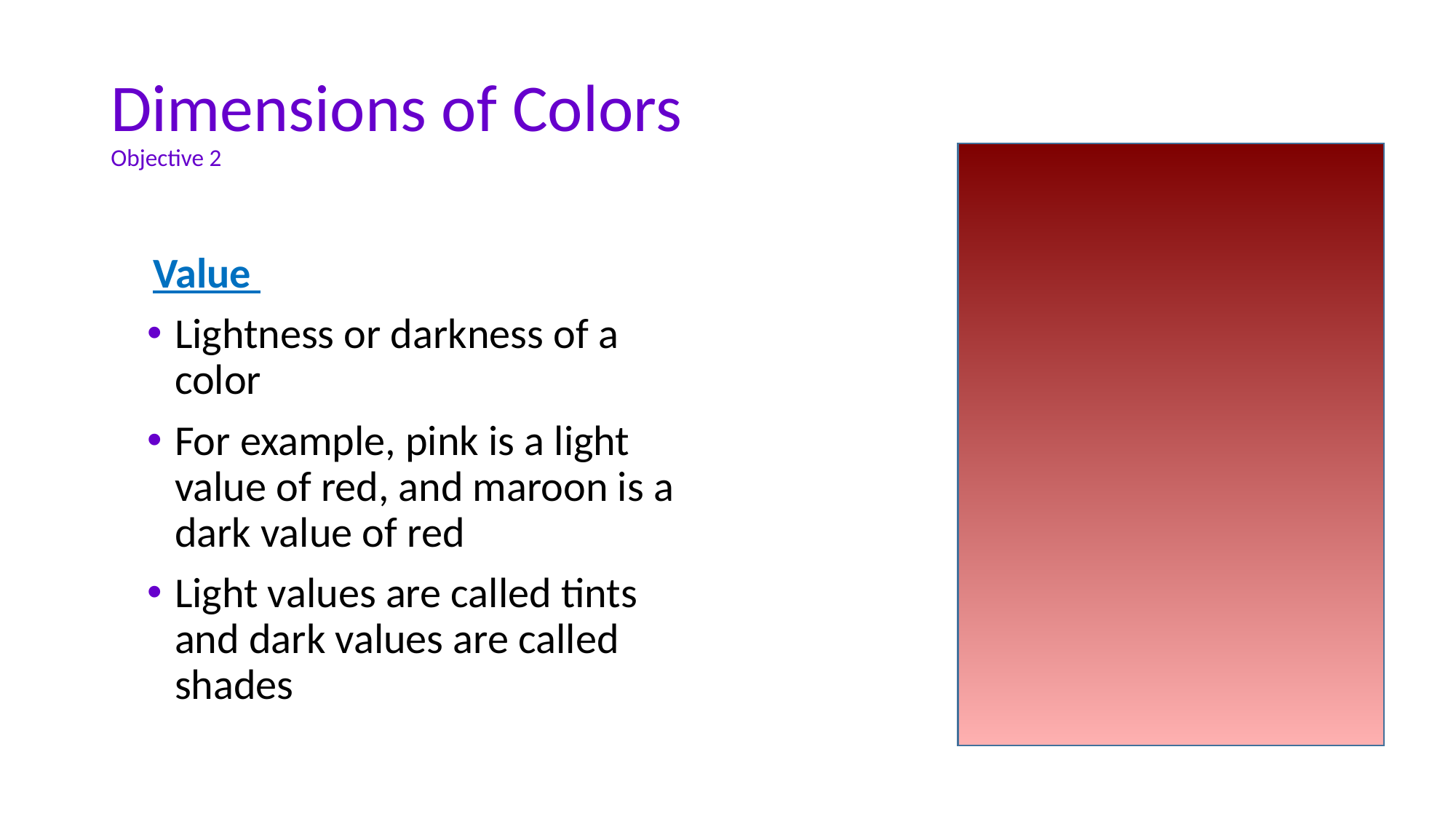

# Dimensions of Colors Objective 2

Value
Lightness or darkness of a color
For example, pink is a light value of red, and maroon is a dark value of red
Light values are called tints and dark values are called shades